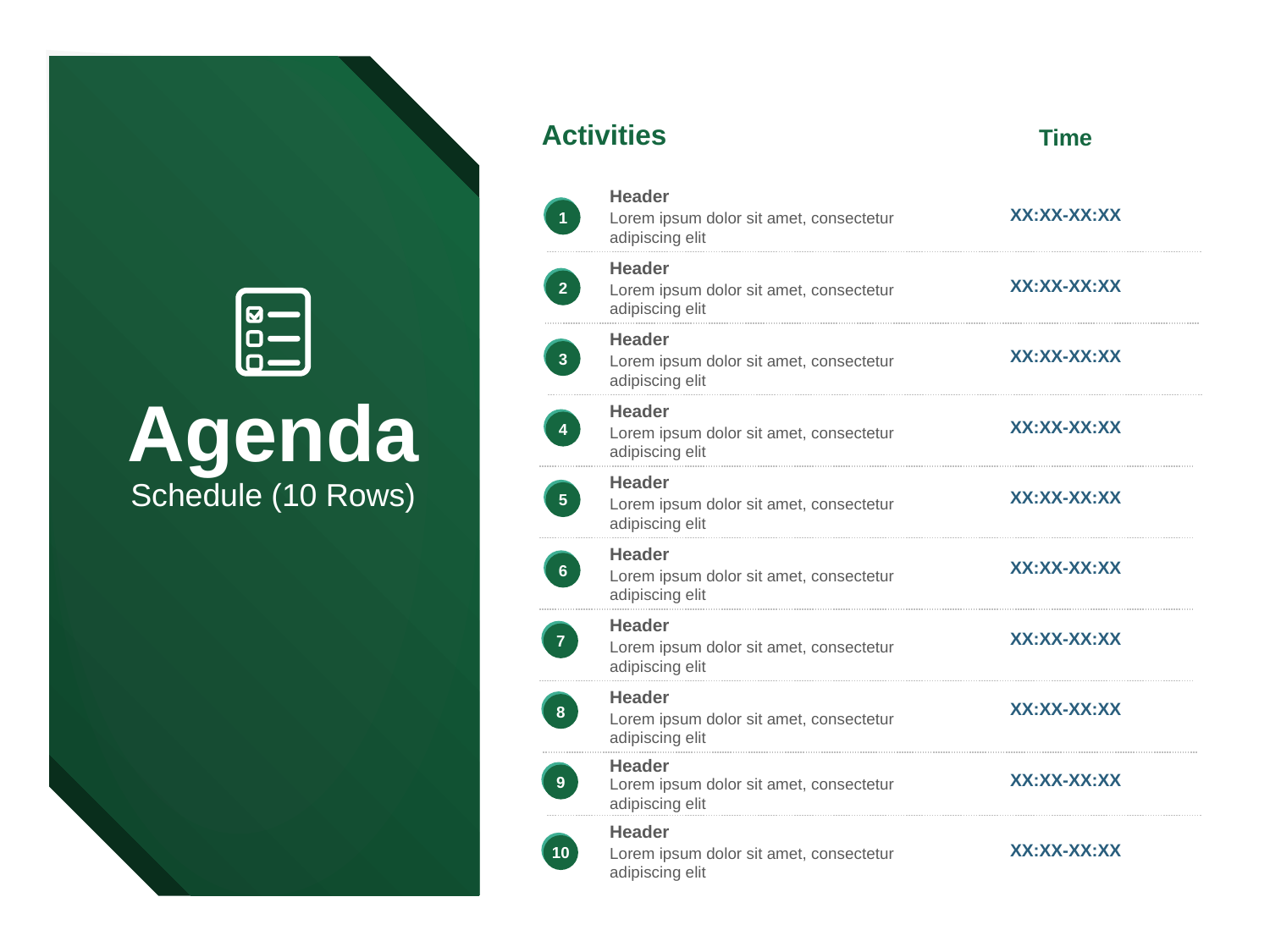

Activities
Time
Header
Lorem ipsum dolor sit amet, consectetur adipiscing elit

1
XX:XX-XX:XX
Header
Lorem ipsum dolor sit amet, consectetur adipiscing elit

2

XX:XX-XX:XX
Header
Lorem ipsum dolor sit amet, consectetur adipiscing elit

3
XX:XX-XX:XX
# Agenda Schedule (10 Rows)
Header
Lorem ipsum dolor sit amet, consectetur adipiscing elit

4
XX:XX-XX:XX
Header
Lorem ipsum dolor sit amet, consectetur adipiscing elit

5
XX:XX-XX:XX
Header
Lorem ipsum dolor sit amet, consectetur adipiscing elit

6
XX:XX-XX:XX
Header
Lorem ipsum dolor sit amet, consectetur adipiscing elit

7
XX:XX-XX:XX
Header
Lorem ipsum dolor sit amet, consectetur adipiscing elit

8
XX:XX-XX:XX
Header
Lorem ipsum dolor sit amet, consectetur adipiscing elit

9
XX:XX-XX:XX
Header
Lorem ipsum dolor sit amet, consectetur adipiscing elit

10
XX:XX-XX:XX